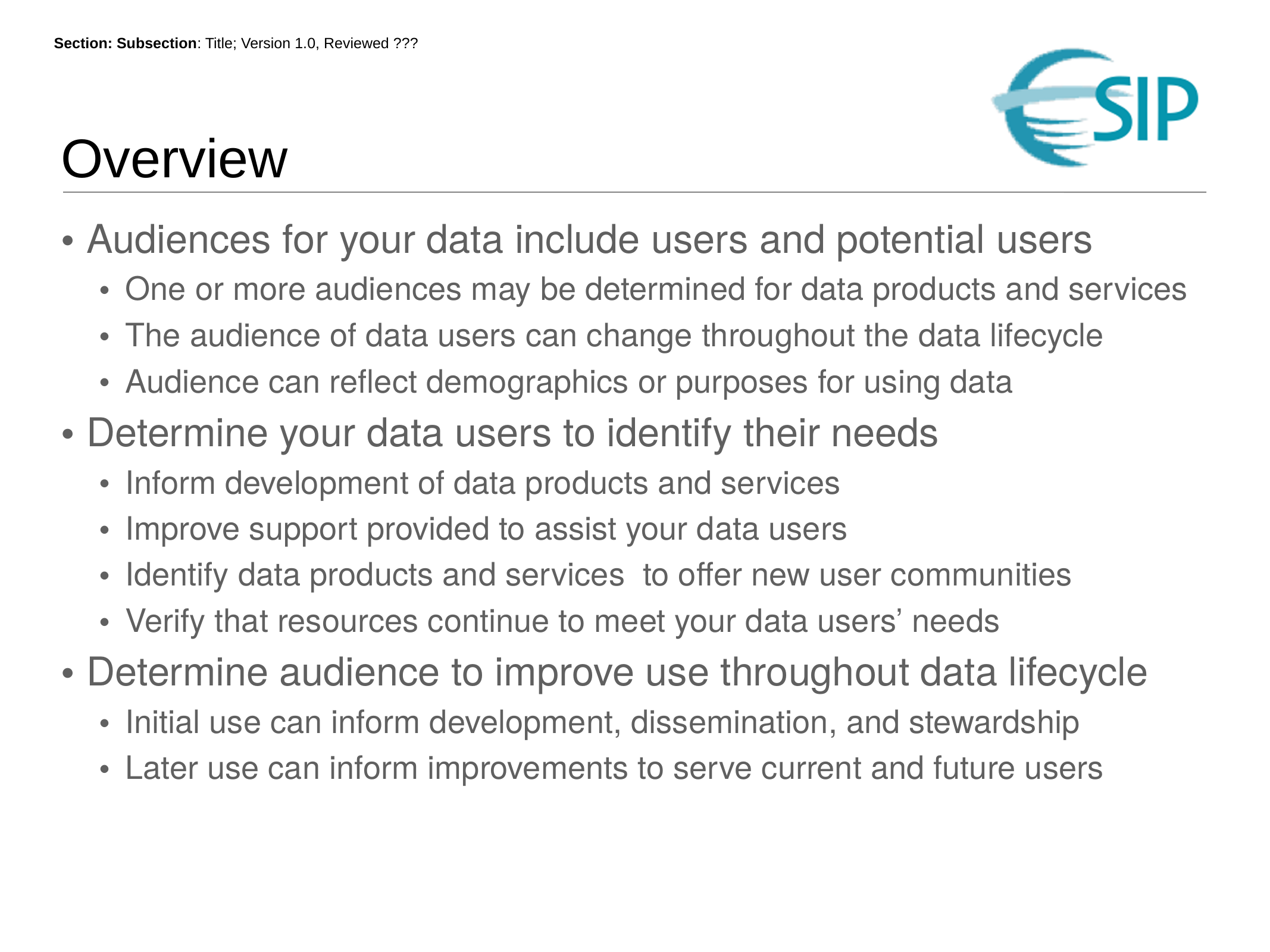

# Overview
Audiences for your data include users and potential users
One or more audiences may be determined for data products and services
The audience of data users can change throughout the data lifecycle
Audience can reflect demographics or purposes for using data
Determine your data users to identify their needs
Inform development of data products and services
Improve support provided to assist your data users
Identify data products and services  to offer new user communities
Verify that resources continue to meet your data users’ needs
Determine audience to improve use throughout data lifecycle
Initial use can inform development, dissemination, and stewardship
Later use can inform improvements to serve current and future users